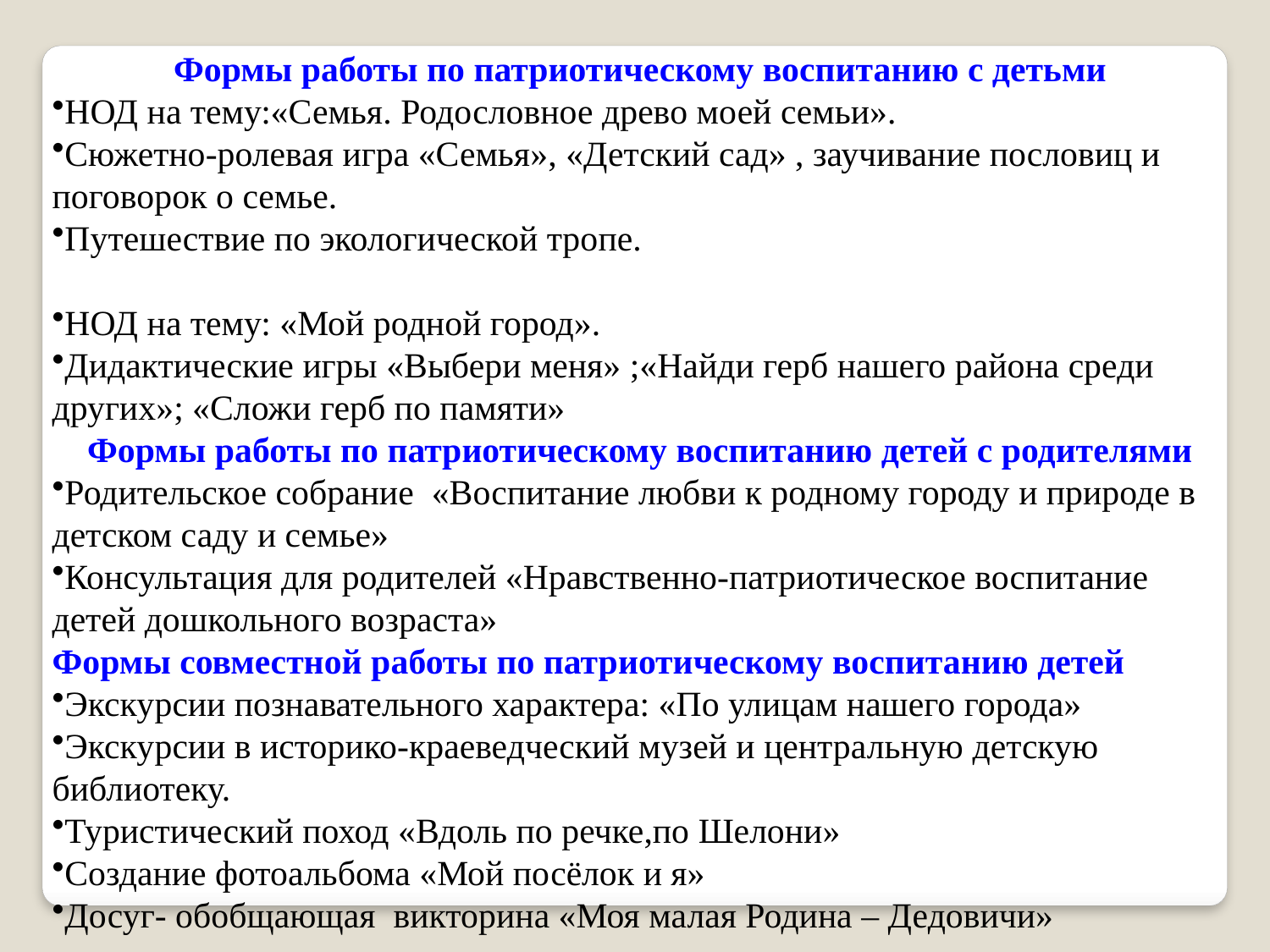

Формы работы по патриотическому воспитанию с детьми
НОД на тему:«Семья. Родословное древо моей семьи».
Сюжетно-ролевая игра «Семья», «Детский сад» , заучивание пословиц и поговорок о семье.
Путешествие по экологической тропе.

НОД на тему: «Мой родной город».
Дидактические игры «Выбери меня» ;«Найди герб нашего района среди других»; «Сложи герб по памяти»
Формы работы по патриотическому воспитанию детей с родителями
Родительское собрание  «Воспитание любви к родному городу и природе в детском саду и семье»
Консультация для родителей «Нравственно-патриотическое воспитание детей дошкольного возраста»
Формы совместной работы по патриотическому воспитанию детей
Экскурсии познавательного характера: «По улицам нашего города»
Экскурсии в историко-краеведческий музей и центральную детскую библиотеку.
Туристический поход «Вдоль по речке,по Шелони»
Создание фотоальбома «Мой посёлок и я»
Досуг- обобщающая  викторина «Моя малая Родина – Дедовичи»